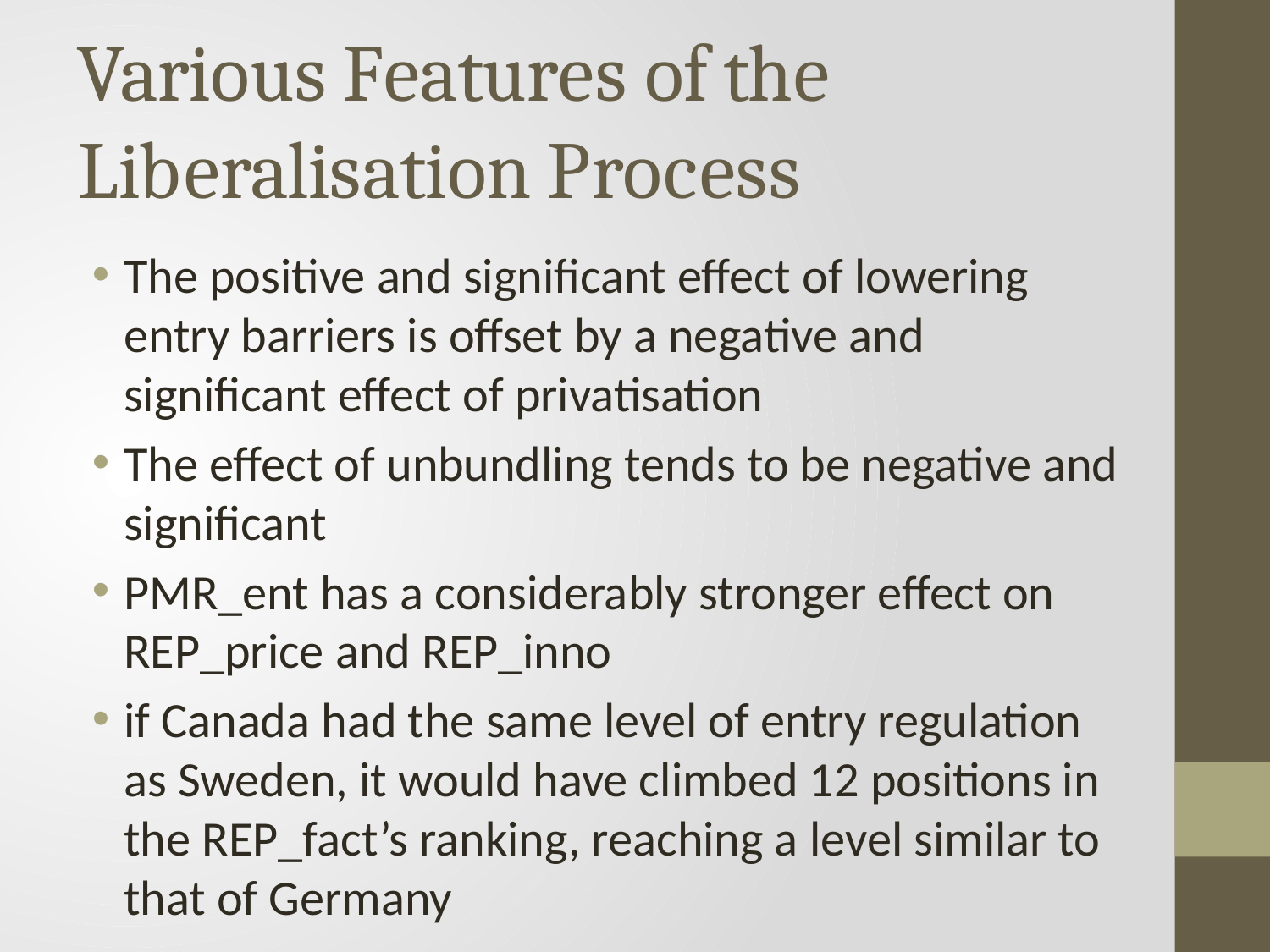

# Various Features of the Liberalisation Process
The positive and significant effect of lowering entry barriers is offset by a negative and significant effect of privatisation
The effect of unbundling tends to be negative and significant
PMR_ent has a considerably stronger effect on REP_price and REP_inno
if Canada had the same level of entry regulation as Sweden, it would have climbed 12 positions in the REP_fact’s ranking, reaching a level similar to that of Germany